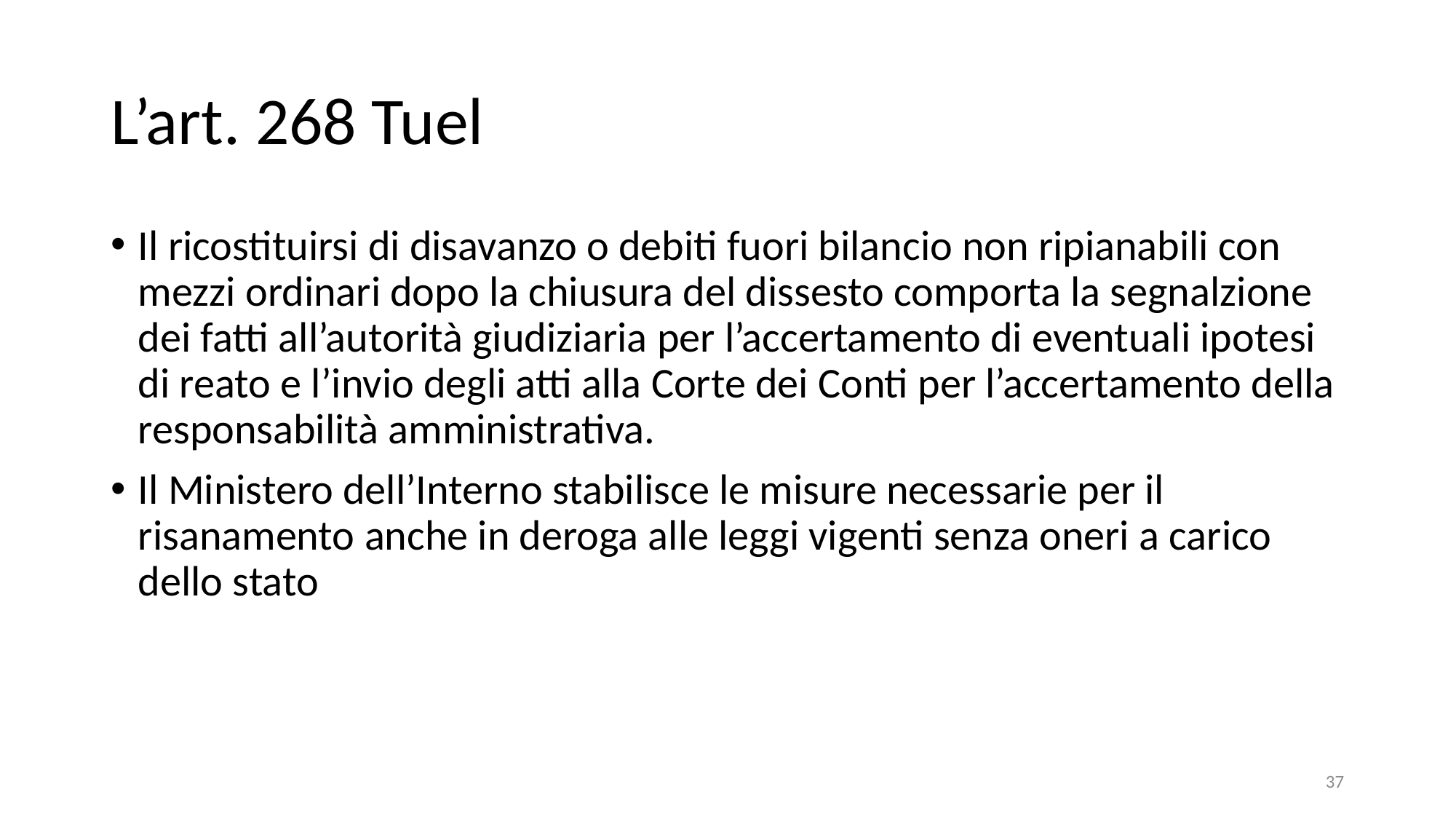

# L’art. 268 Tuel
Il ricostituirsi di disavanzo o debiti fuori bilancio non ripianabili con mezzi ordinari dopo la chiusura del dissesto comporta la segnalzione dei fatti all’autorità giudiziaria per l’accertamento di eventuali ipotesi di reato e l’invio degli atti alla Corte dei Conti per l’accertamento della responsabilità amministrativa.
Il Ministero dell’Interno stabilisce le misure necessarie per il risanamento anche in deroga alle leggi vigenti senza oneri a carico dello stato
37